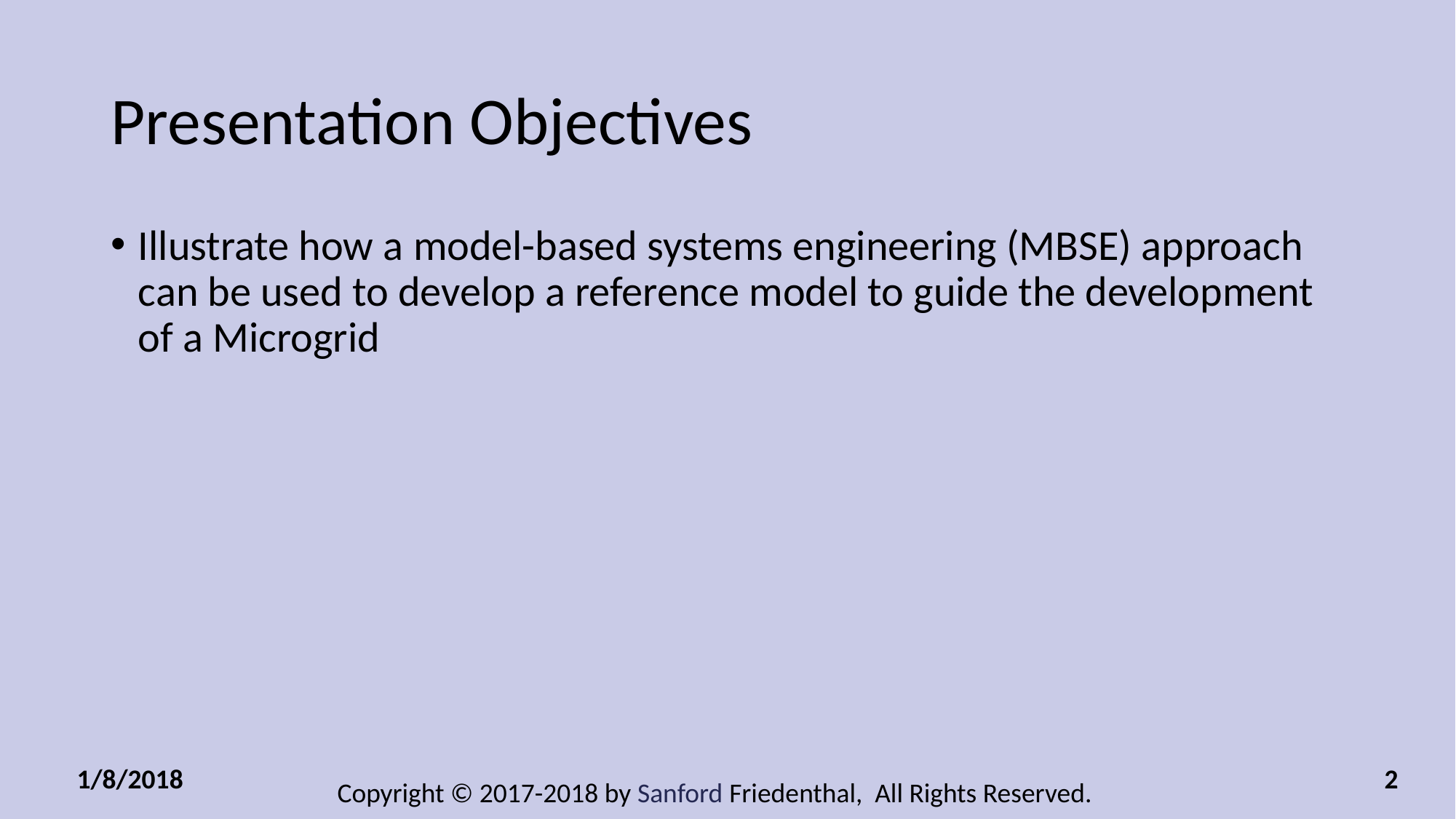

# Presentation Objectives
Illustrate how a model-based systems engineering (MBSE) approach can be used to develop a reference model to guide the development of a Microgrid
1/8/2018
2
Copyright © 2017-2018 by Sanford Friedenthal,  All Rights Reserved.